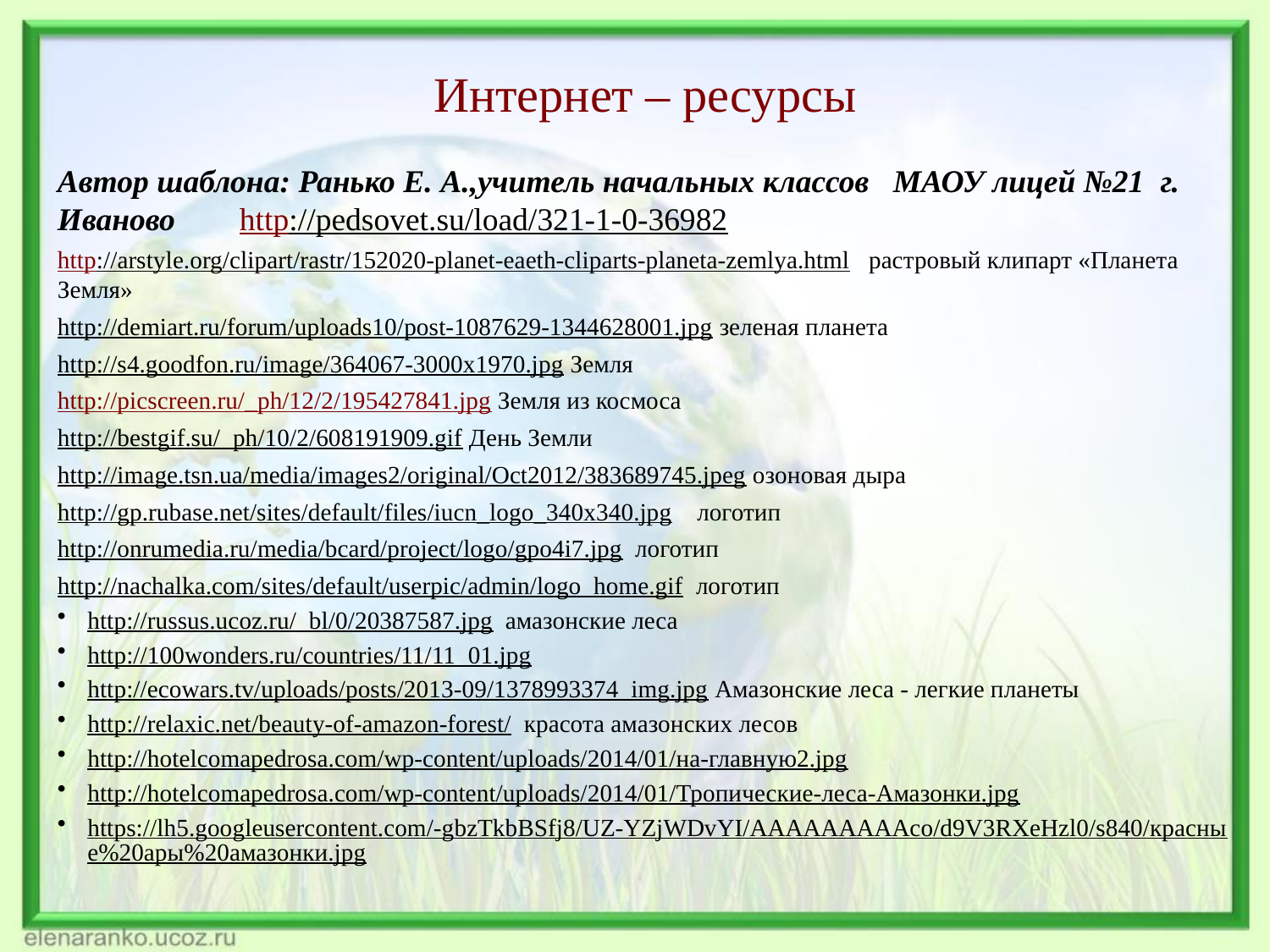

Интернет – ресурсы

Автор шаблона: Ранько Е. А.,учитель начальных классов   МАОУ лицей №21  г. Иваново        http://pedsovet.su/load/321-1-0-36982
http://arstyle.org/clipart/rastr/152020-planet-eaeth-cliparts-planeta-zemlya.html   растровый клипарт «Планета Земля»
http://demiart.ru/forum/uploads10/post-1087629-1344628001.jpg зеленая планета
http://s4.goodfon.ru/image/364067-3000x1970.jpg Земля
http://picscreen.ru/_ph/12/2/195427841.jpg Земля из космоса
http://bestgif.su/_ph/10/2/608191909.gif День Земли
http://image.tsn.ua/media/images2/original/Oct2012/383689745.jpeg озоновая дыра
http://gp.rubase.net/sites/default/files/iucn_logo_340x340.jpg    логотип
http://onrumedia.ru/media/bcard/project/logo/gpo4i7.jpg  логотип
http://nachalka.com/sites/default/userpic/admin/logo_home.gif  логотип
http://russus.ucoz.ru/_bl/0/20387587.jpg  амазонские леса
http://100wonders.ru/countries/11/11_01.jpg
http://ecowars.tv/uploads/posts/2013-09/1378993374_img.jpg Амазонские леса - легкие планеты
http://relaxic.net/beauty-of-amazon-forest/  красота амазонских лесов
http://hotelcomapedrosa.com/wp-content/uploads/2014/01/на-главную2.jpg
http://hotelcomapedrosa.com/wp-content/uploads/2014/01/Тропические-леса-Амазонки.jpg
https://lh5.googleusercontent.com/-gbzTkbBSfj8/UZ-YZjWDvYI/AAAAAAAAAco/d9V3RXeHzl0/s840/красные%20ары%20амазонки.jpg